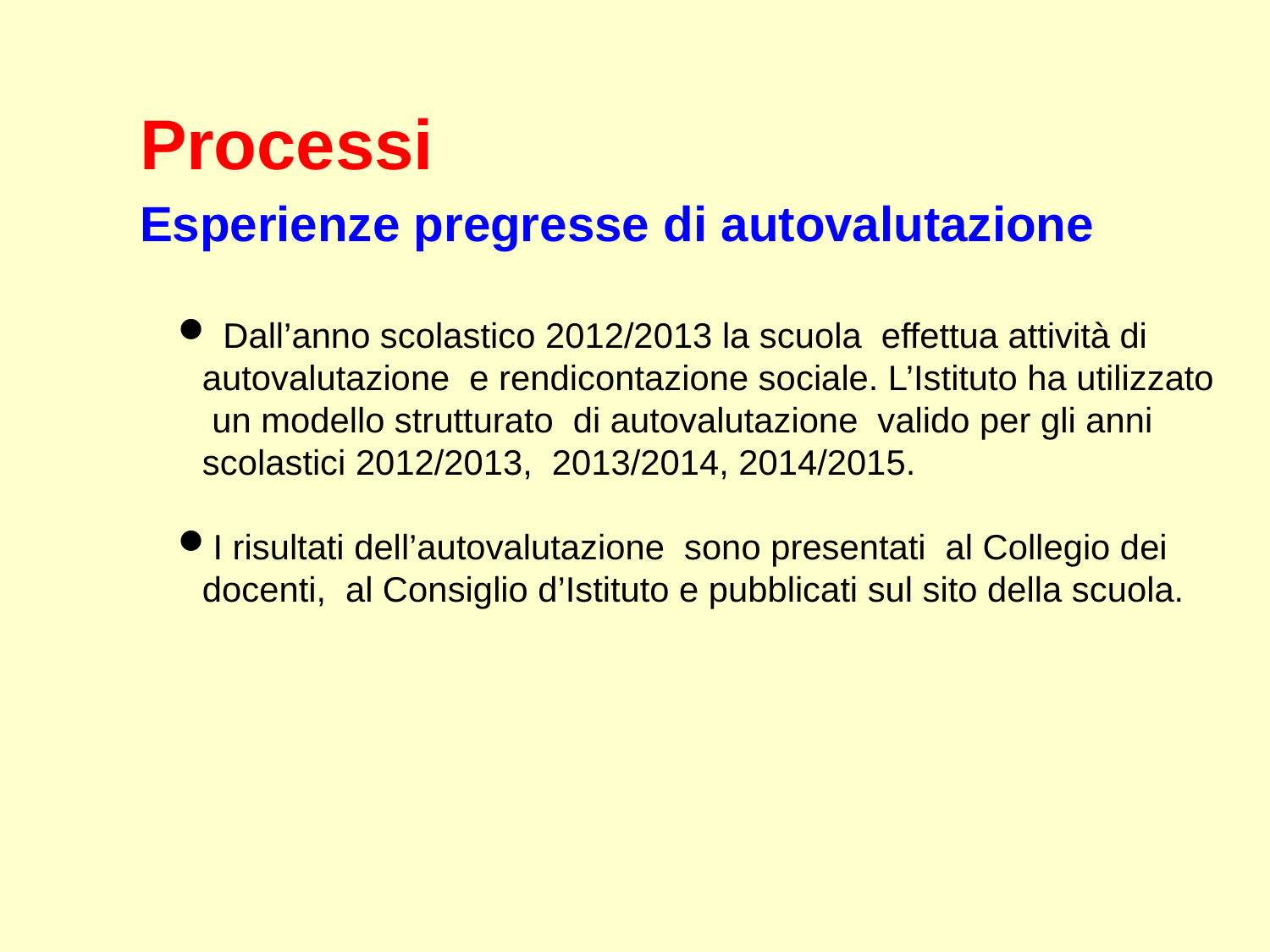

# Processi
Esperienze pregresse di autovalutazione

 Dall’anno scolastico 2012/2013 la scuola  effettua attività di autovalutazione  e rendicontazione sociale. L’Istituto ha utilizzato  un modello strutturato  di autovalutazione  valido per gli anni  scolastici 2012/2013,  2013/2014, 2014/2015.

I risultati dell’autovalutazione  sono presentati  al Collegio dei docenti,  al Consiglio d’Istituto e pubblicati sul sito della scuola.